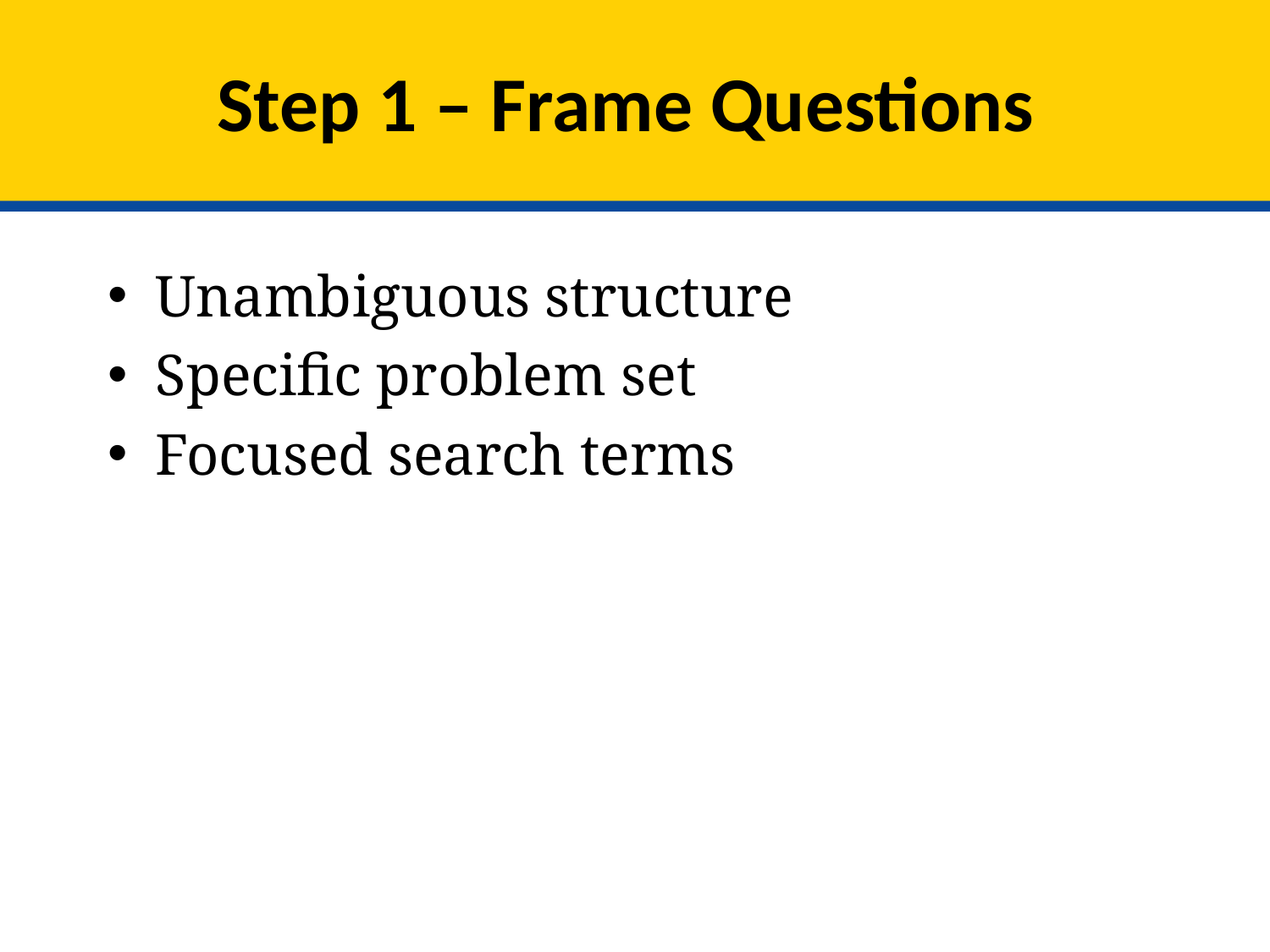

# Step 1 – Frame Questions
Unambiguous structure
Specific problem set
Focused search terms